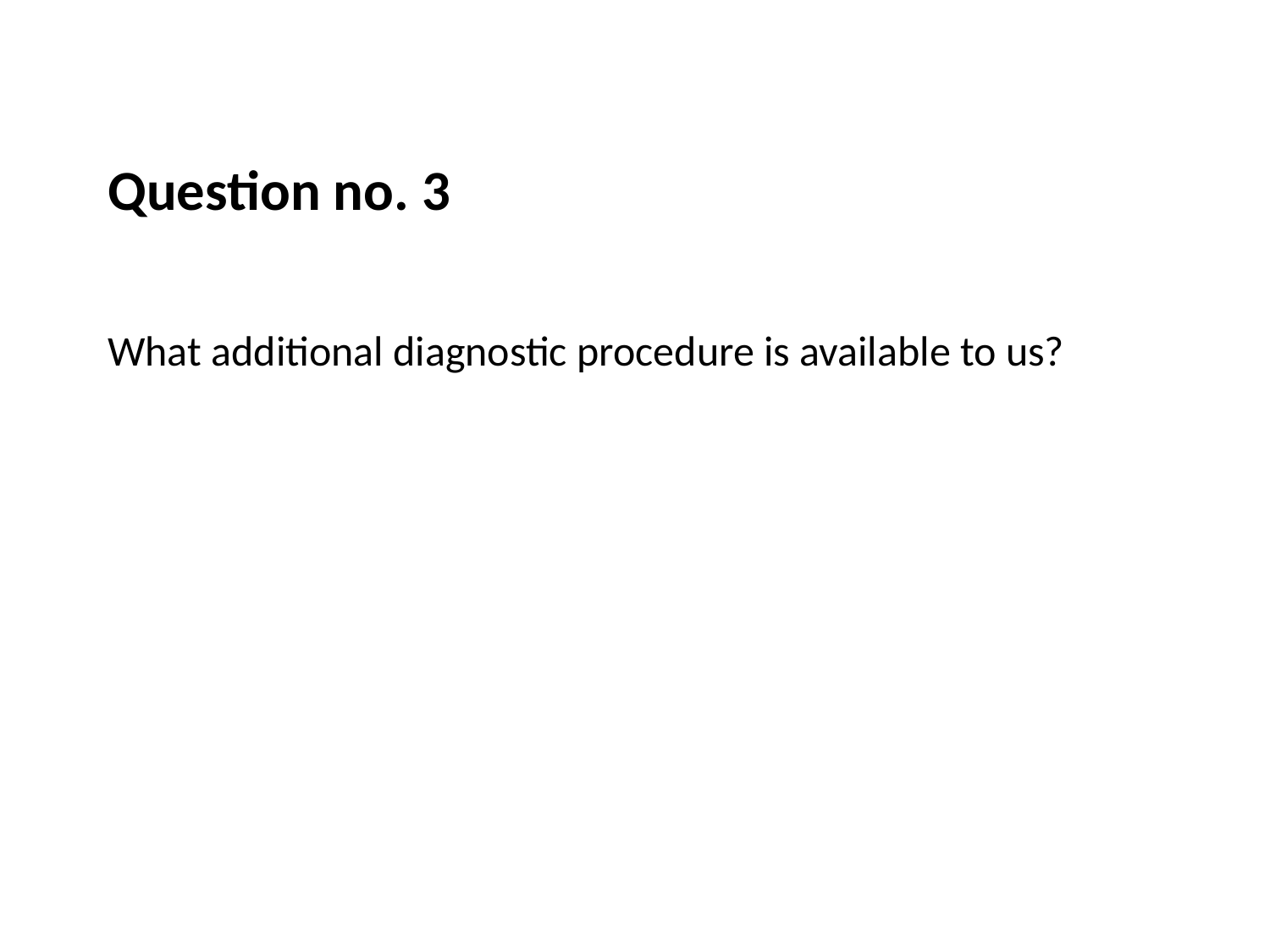

Question no. 3

What additional diagnostic procedure is available to us?